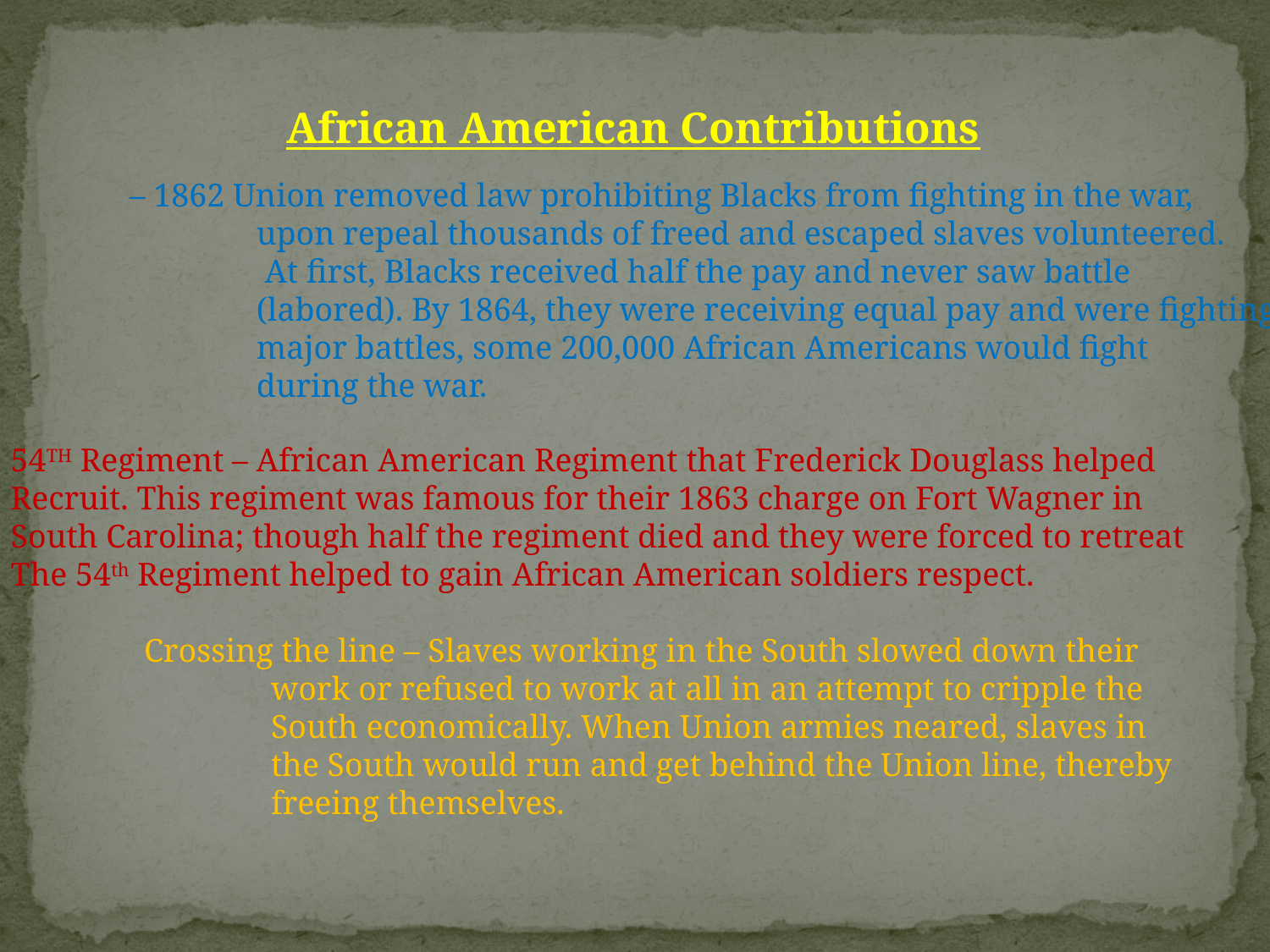

African American Contributions
– 1862 Union removed law prohibiting Blacks from fighting in the war,
 	upon repeal thousands of freed and escaped slaves volunteered.
	 At first, Blacks received half the pay and never saw battle
	(labored). By 1864, they were receiving equal pay and were fighting
    	major battles, some 200,000 African Americans would fight
	during the war.
54TH Regiment – African American Regiment that Frederick Douglass helped
Recruit. This regiment was famous for their 1863 charge on Fort Wagner in
South Carolina; though half the regiment died and they were forced to retreat
The 54th Regiment helped to gain African American soldiers respect.
Crossing the line – Slaves working in the South slowed down their
	work or refused to work at all in an attempt to cripple the
	South economically. When Union armies neared, slaves in
	the South would run and get behind the Union line, thereby
	freeing themselves.